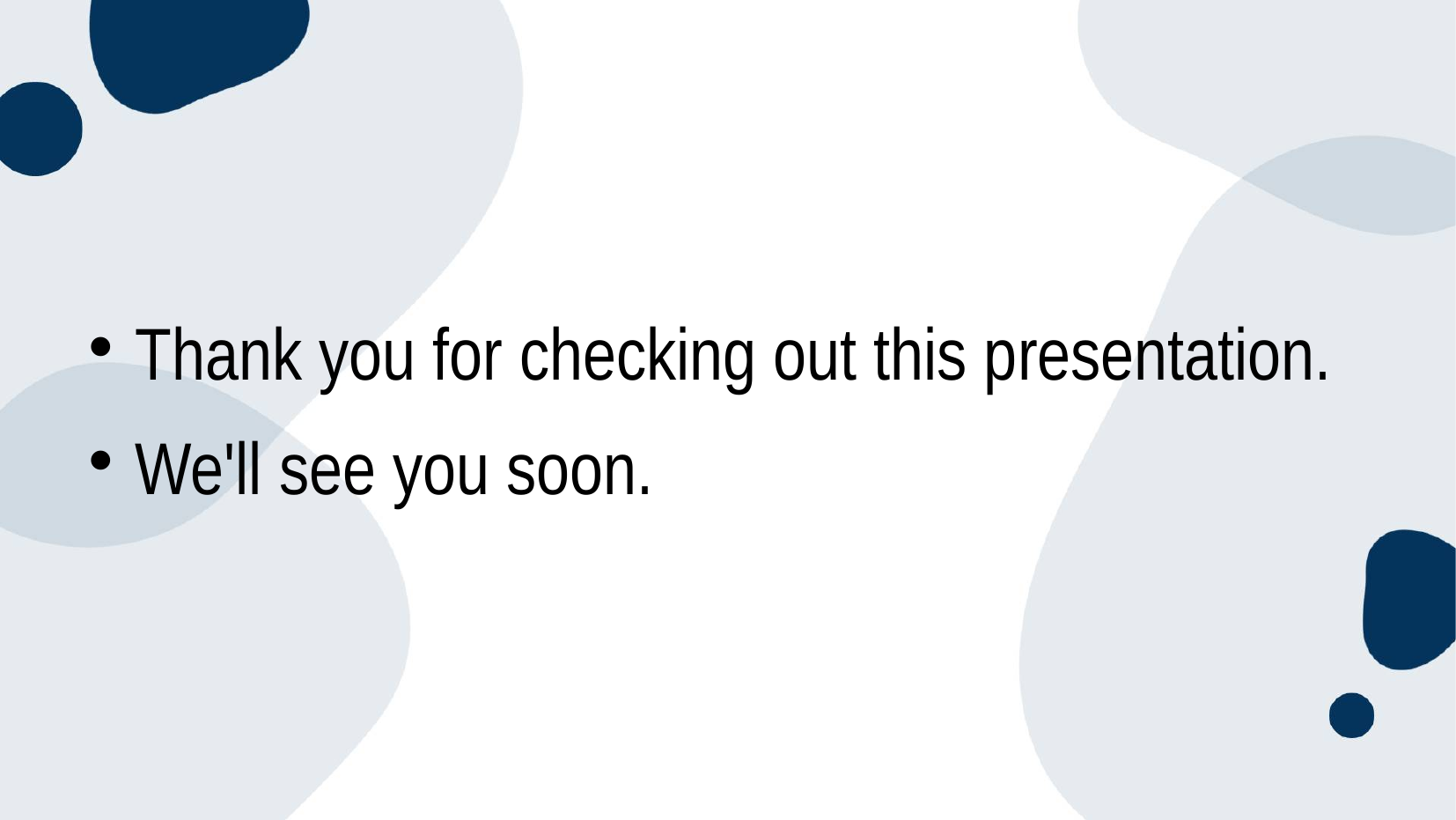

#
Thank you for checking out this presentation.
We'll see you soon.